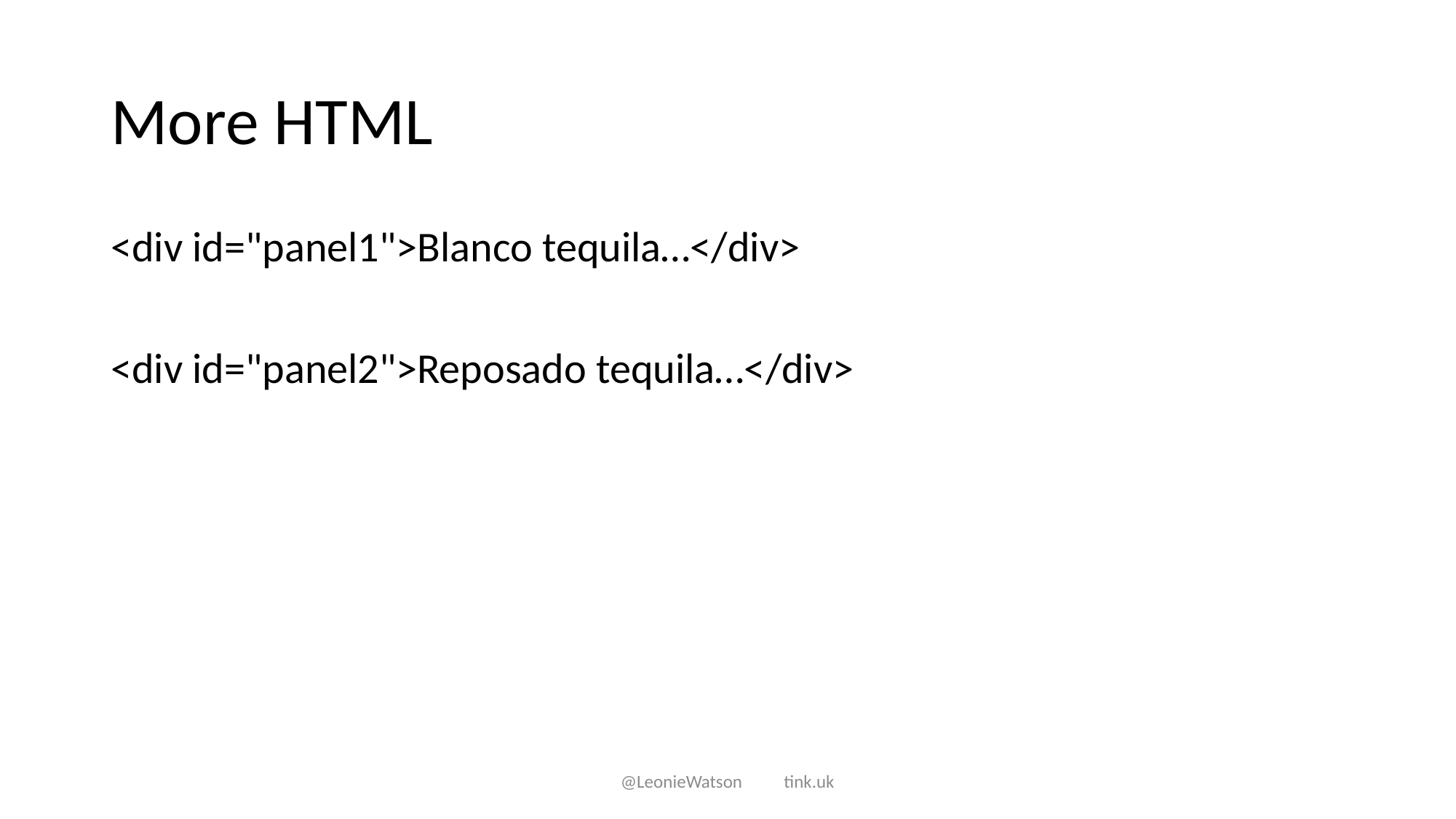

# More HTML
<div id="panel1">Blanco tequila…</div>

<div id="panel2">Reposado tequila…</div>
@LeonieWatson          tink.uk